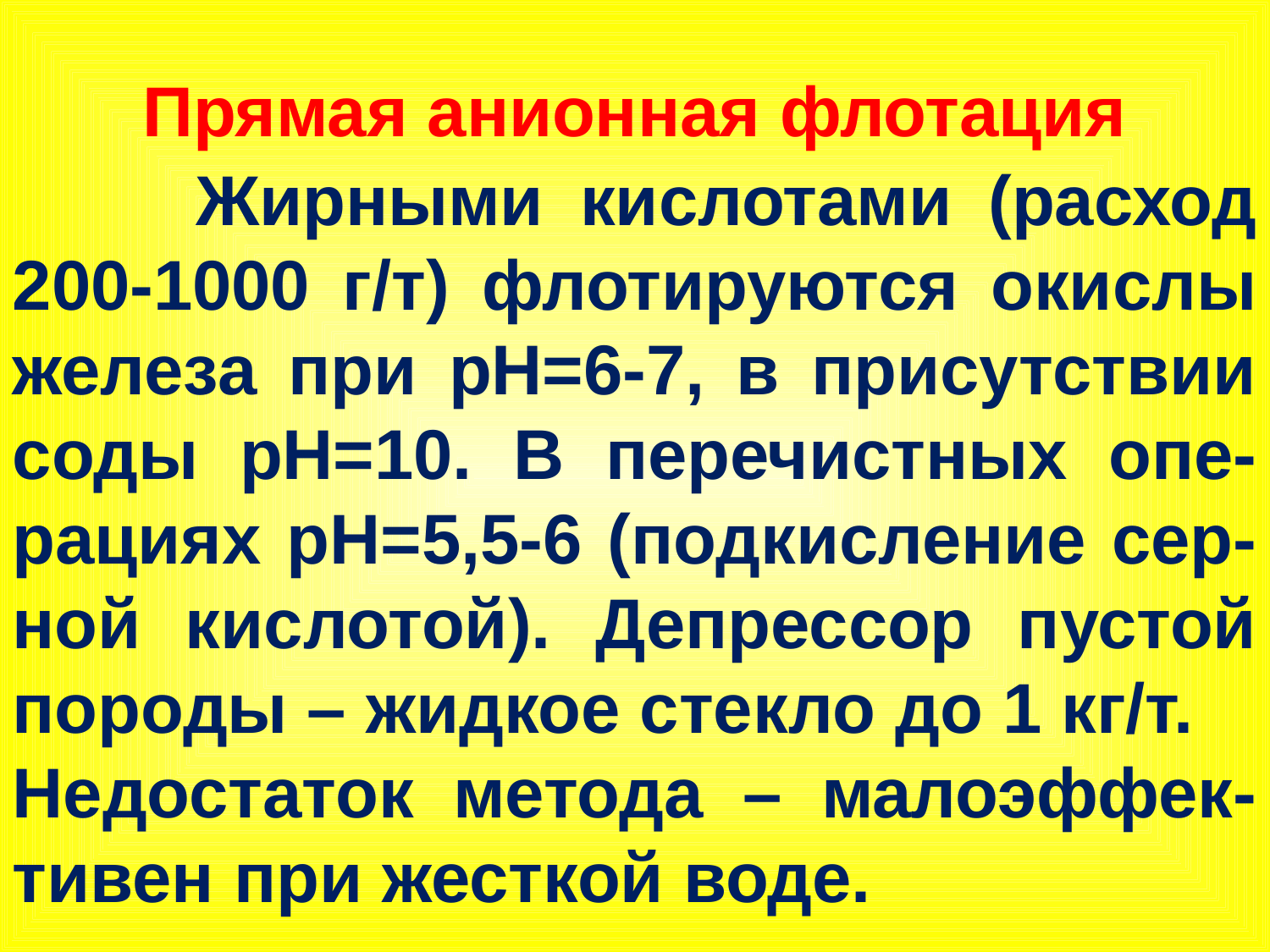

Прямая анионная флотация
     Жирными кислотами (расход 200-1000 г/т) флотируются окислы железа при рН=6-7, в присутствии соды рН=10. В перечистных опе-рациях рН=5,5-6 (подкисление сер-ной кислотой). Депрессор пустой породы – жидкое стекло до 1 кг/т.
Недостаток метода – малоэффек-тивен при жесткой воде.